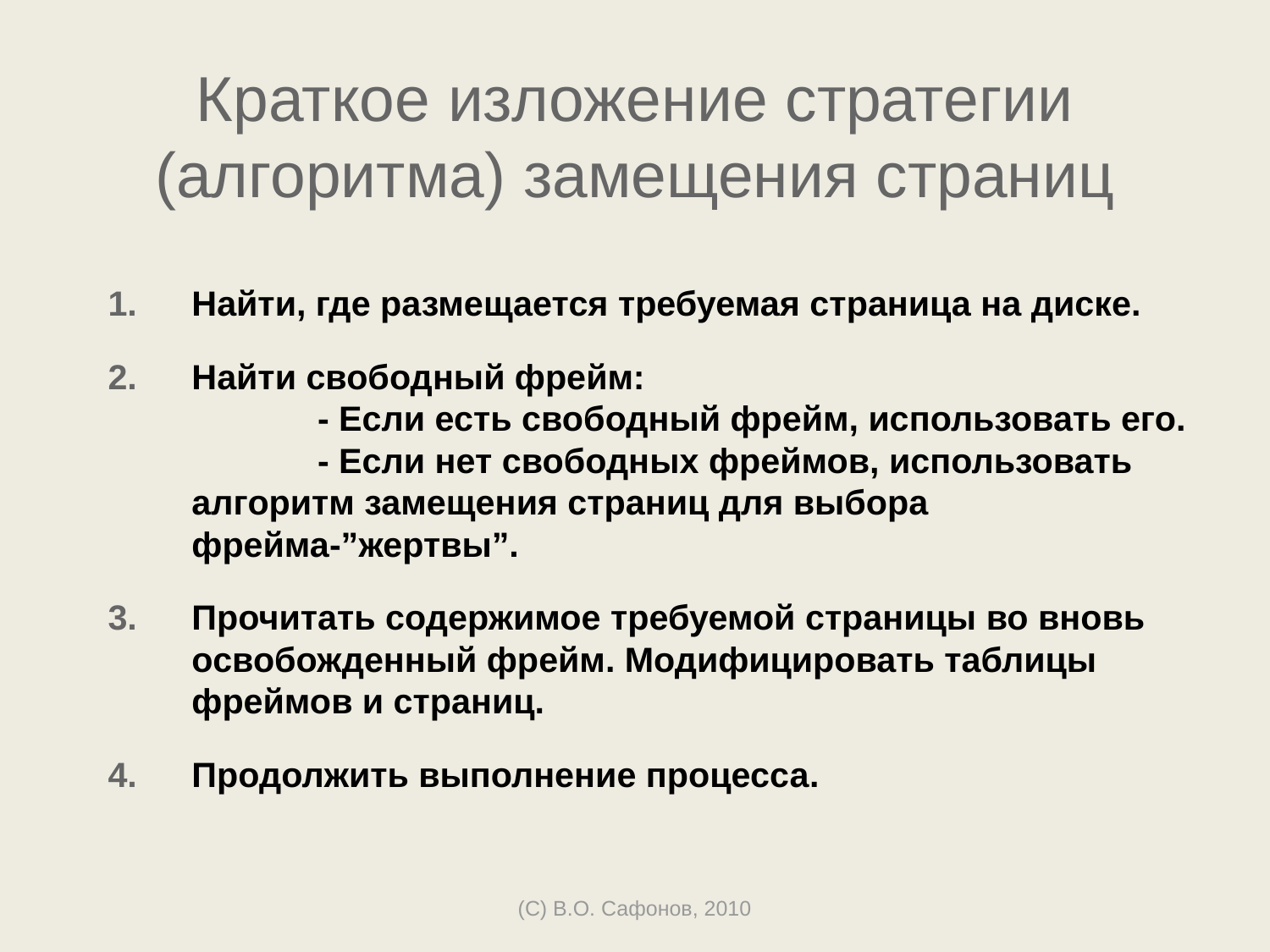

# Краткое изложение стратегии (алгоритма) замещения страниц
Найти, где размещается требуемая страница на диске.
Найти свободный фрейм:
	- Если есть свободный фрейм, использовать его.
	- Если нет свободных фреймов, использовать алгоритм замещения страниц для выбора фрейма-”жертвы”.
Прочитать содержимое требуемой страницы во вновь освобожденный фрейм. Модифицировать таблицы фреймов и страниц.
Продолжить выполнение процесса.
(C) В.О. Сафонов, 2010